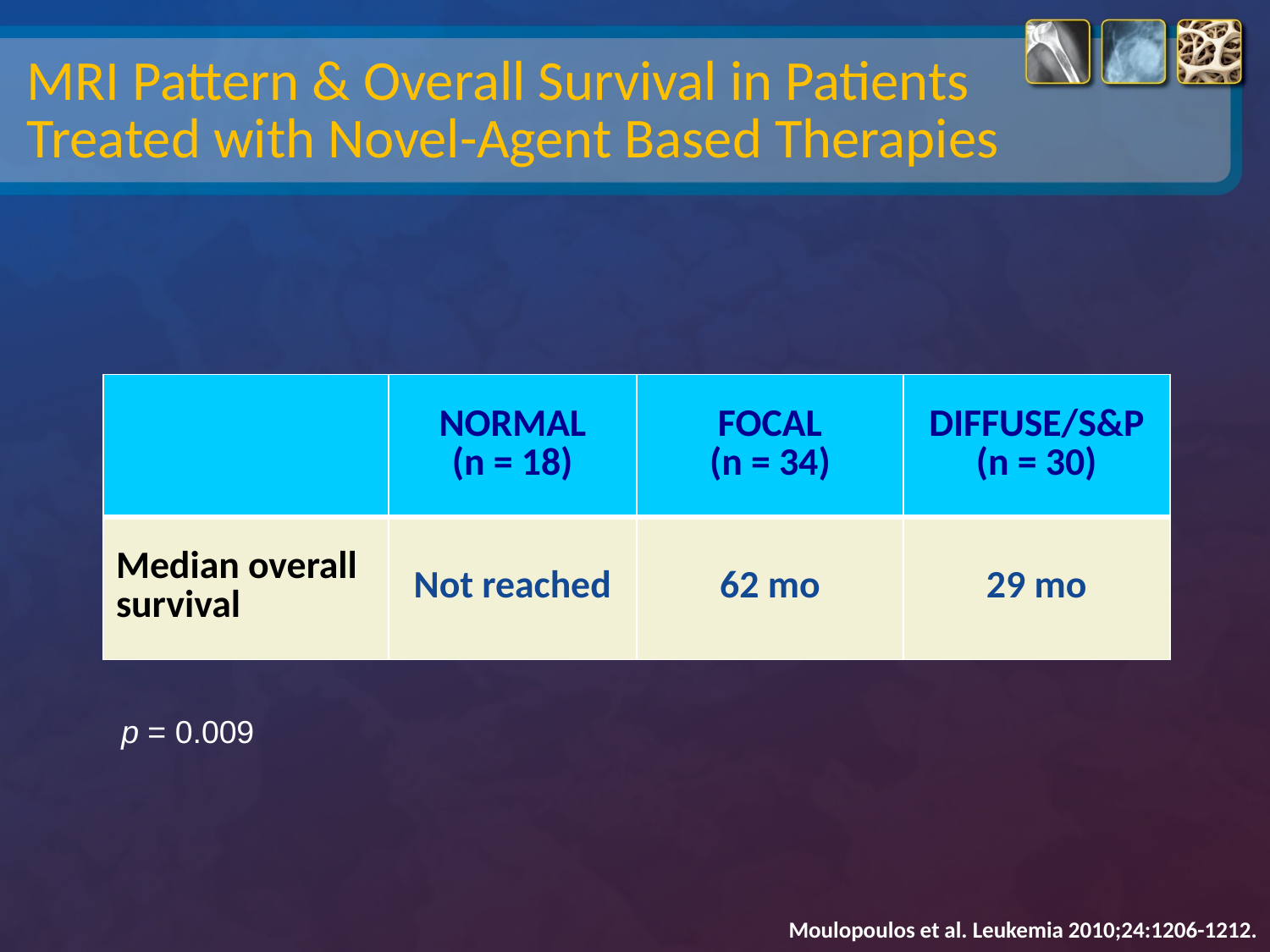

# MRI Pattern & Overall Survival in Patients Treated with Novel-Agent Based Therapies
|  | NORMAL (n = 18) | FOCAL (n = 34) | DIFFUSE/S&P (n = 30) |
| --- | --- | --- | --- |
| Median overall survival | Not reached | 62 mo | 29 mo |
p = 0.009
Moulopoulos et al. Leukemia 2010;24:1206-1212.